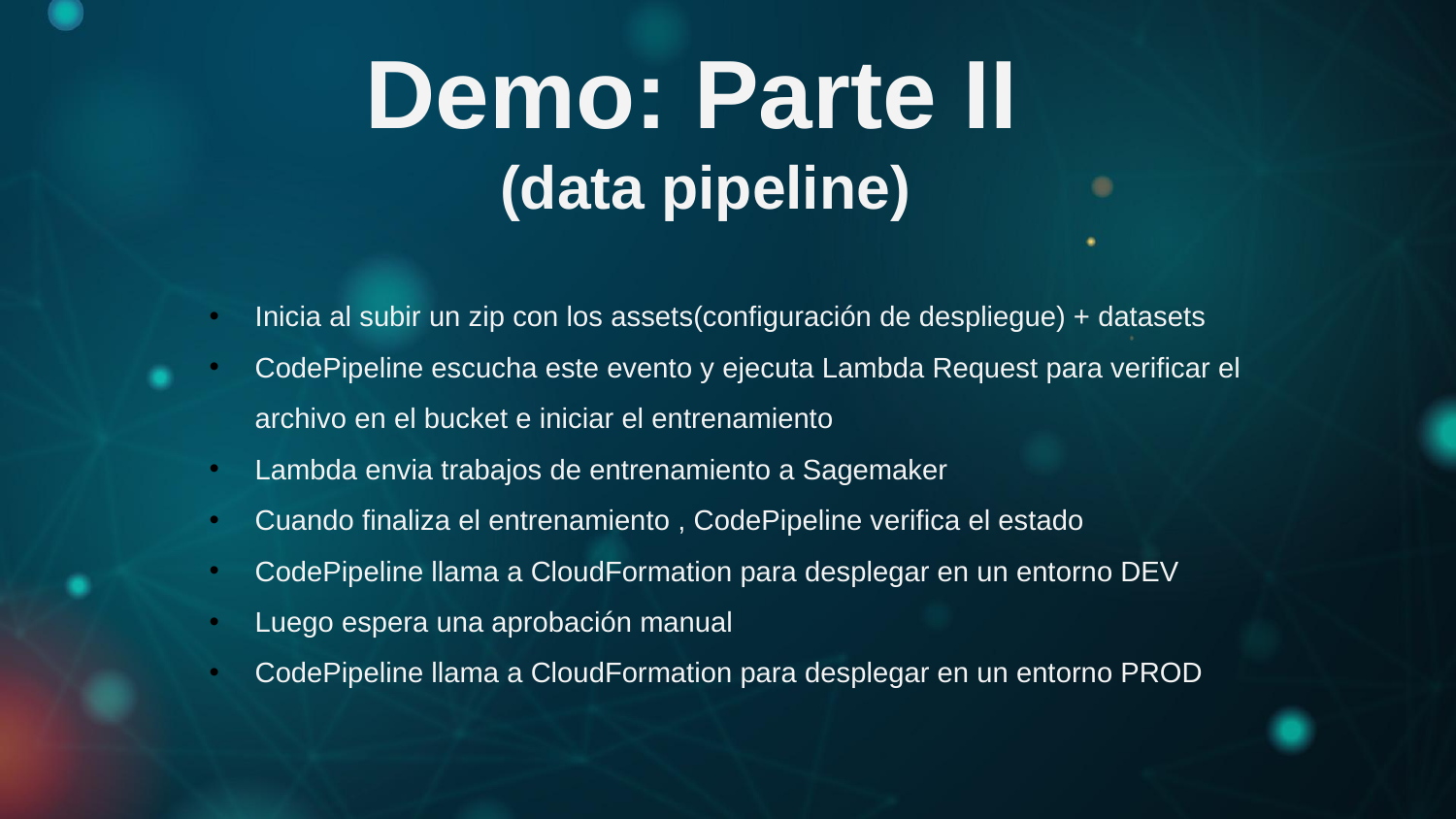

Demo: Parte II
(data pipeline)
Inicia al subir un zip con los assets(configuración de despliegue) + datasets
CodePipeline escucha este evento y ejecuta Lambda Request para verificar el archivo en el bucket e iniciar el entrenamiento
Lambda envia trabajos de entrenamiento a Sagemaker
Cuando finaliza el entrenamiento , CodePipeline verifica el estado
CodePipeline llama a CloudFormation para desplegar en un entorno DEV
Luego espera una aprobación manual
CodePipeline llama a CloudFormation para desplegar en un entorno PROD